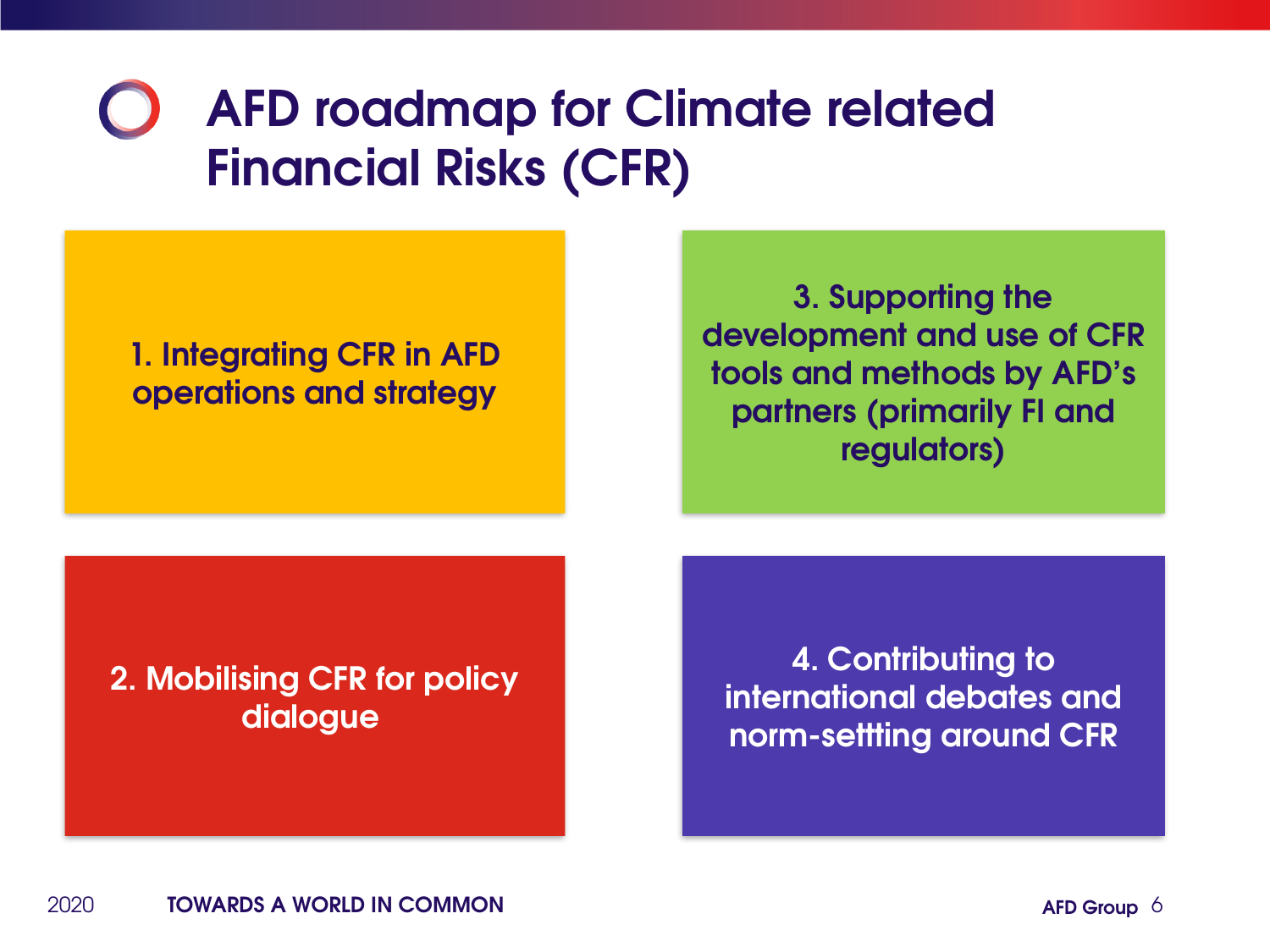

# AFD roadmap for Climate related Financial Risks (CFR)
1. Integrating CFR in AFD operations and strategy
3. Supporting the development and use of CFR tools and methods by AFD’s partners (primarily FI and regulators)

2. Mobilising CFR for policy dialogue
4. Contributing to international debates and norm-settting around CFR
2020
TOWARDS A WORLD IN COMMON